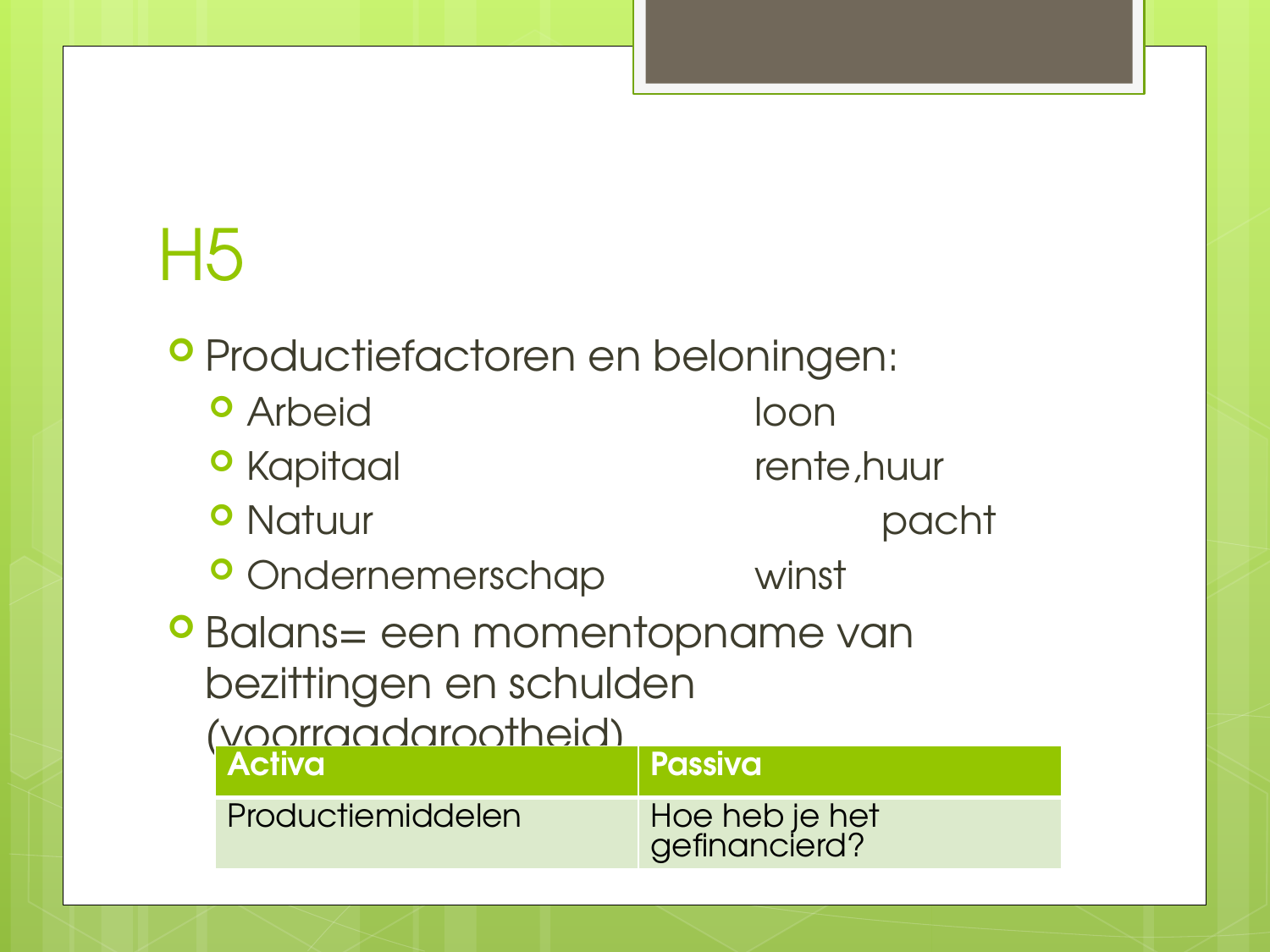

# H5
Productiefactoren en beloningen:
Arbeid				loon
Kapitaal			rente,huur
Natuur				pacht
Ondernemerschap 		winst
Balans= een momentopname van bezittingen en schulden (voorraadgrootheid)

| Activa | Passiva |
| --- | --- |
| Productiemiddelen | Hoe heb je het gefinancierd? |